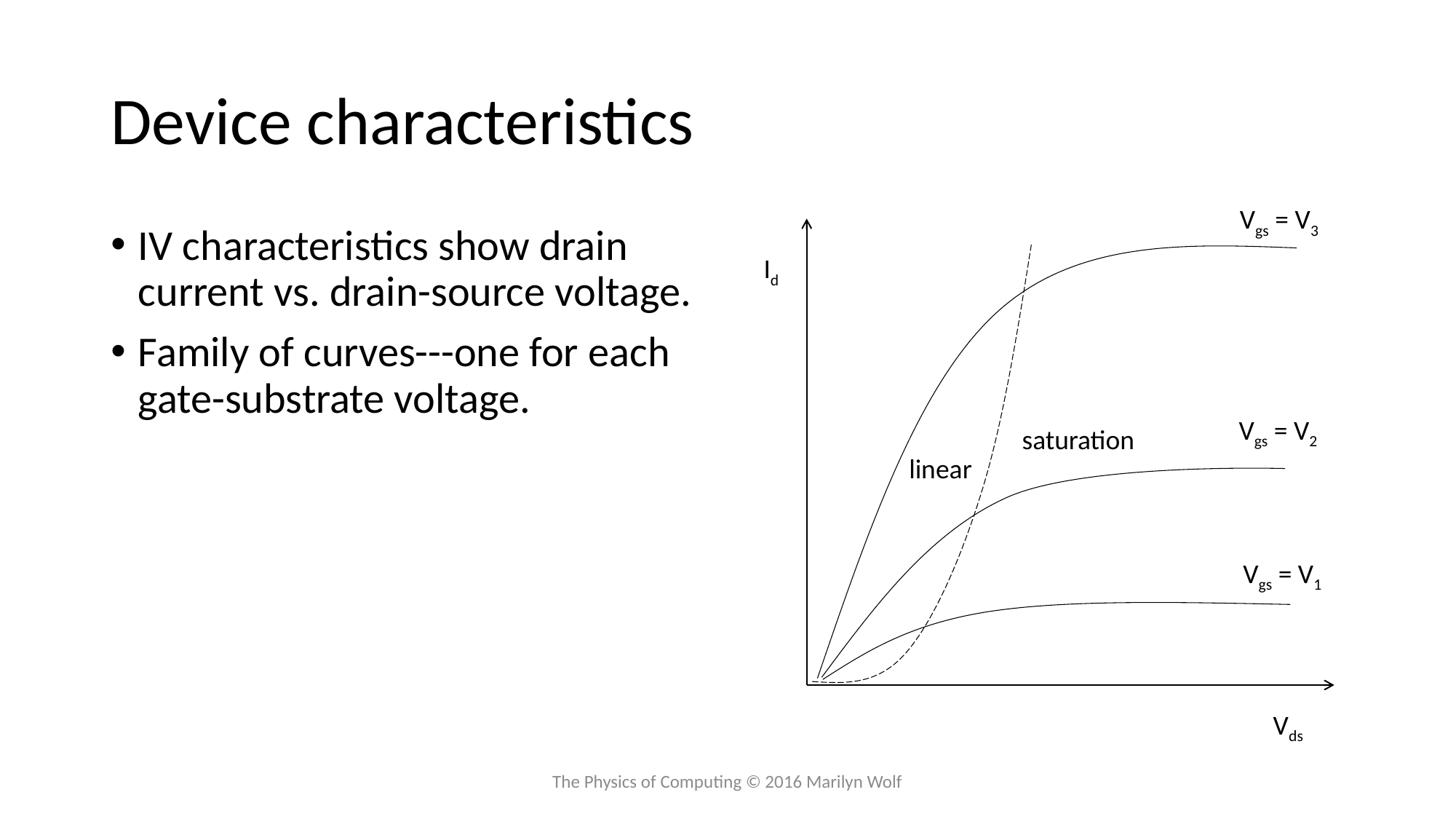

# Device characteristics
Vgs = V3
IV characteristics show drain current vs. drain-source voltage.
Family of curves---one for each gate-substrate voltage.

Id

Vgs = V2
saturation
linear

Vgs = V1

Vds
The Physics of Computing © 2016 Marilyn Wolf